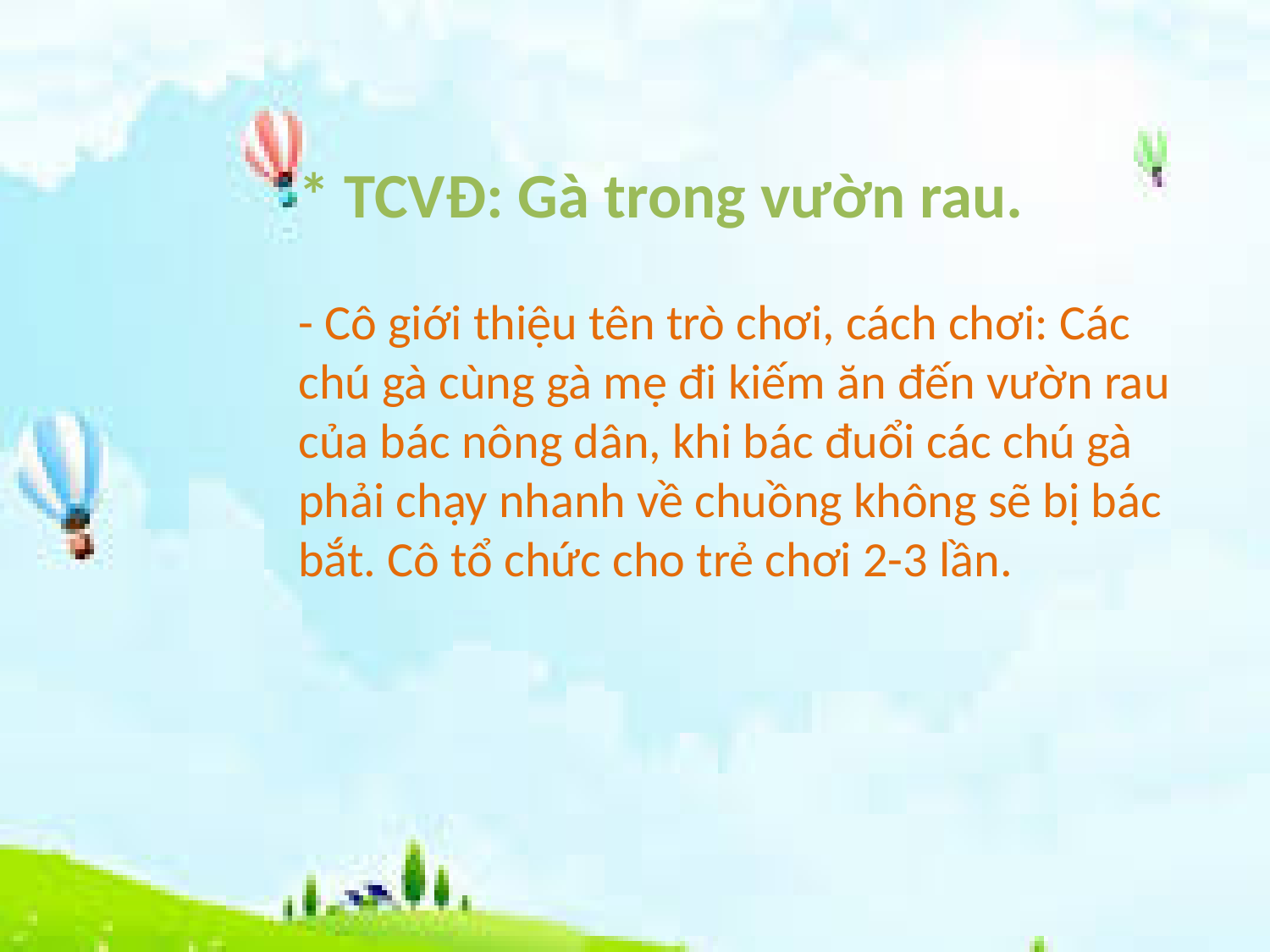

# * TCVĐ: Gà trong vườn rau. - Cô giới thiệu tên trò chơi, cách chơi: Các chú gà cùng gà mẹ đi kiếm ăn đến vườn rau của bác nông dân, khi bác đuổi các chú gà phải chạy nhanh về chuồng không sẽ bị bác bắt. Cô tổ chức cho trẻ chơi 2-3 lần.